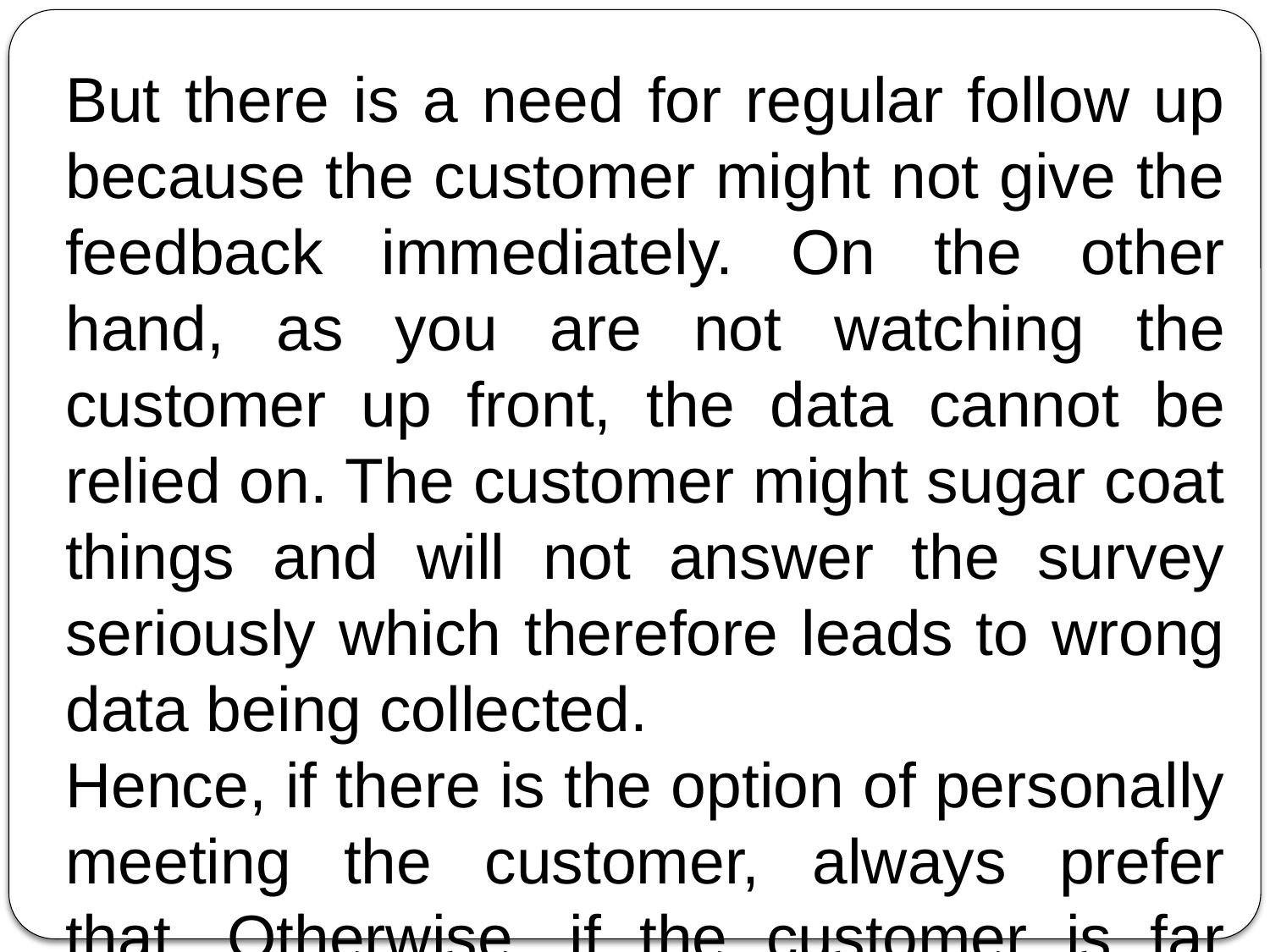

But there is a need for regular follow up because the customer might not give the feedback immediately. On the other hand, as you are not watching the customer up front, the data cannot be relied on. The customer might sugar coat things and will not answer the survey seriously which therefore leads to wrong data being collected.
Hence, if there is the option of personally meeting the customer, always prefer that. Otherwise, if the customer is far apart, then you can use Google forms for primary data collection.